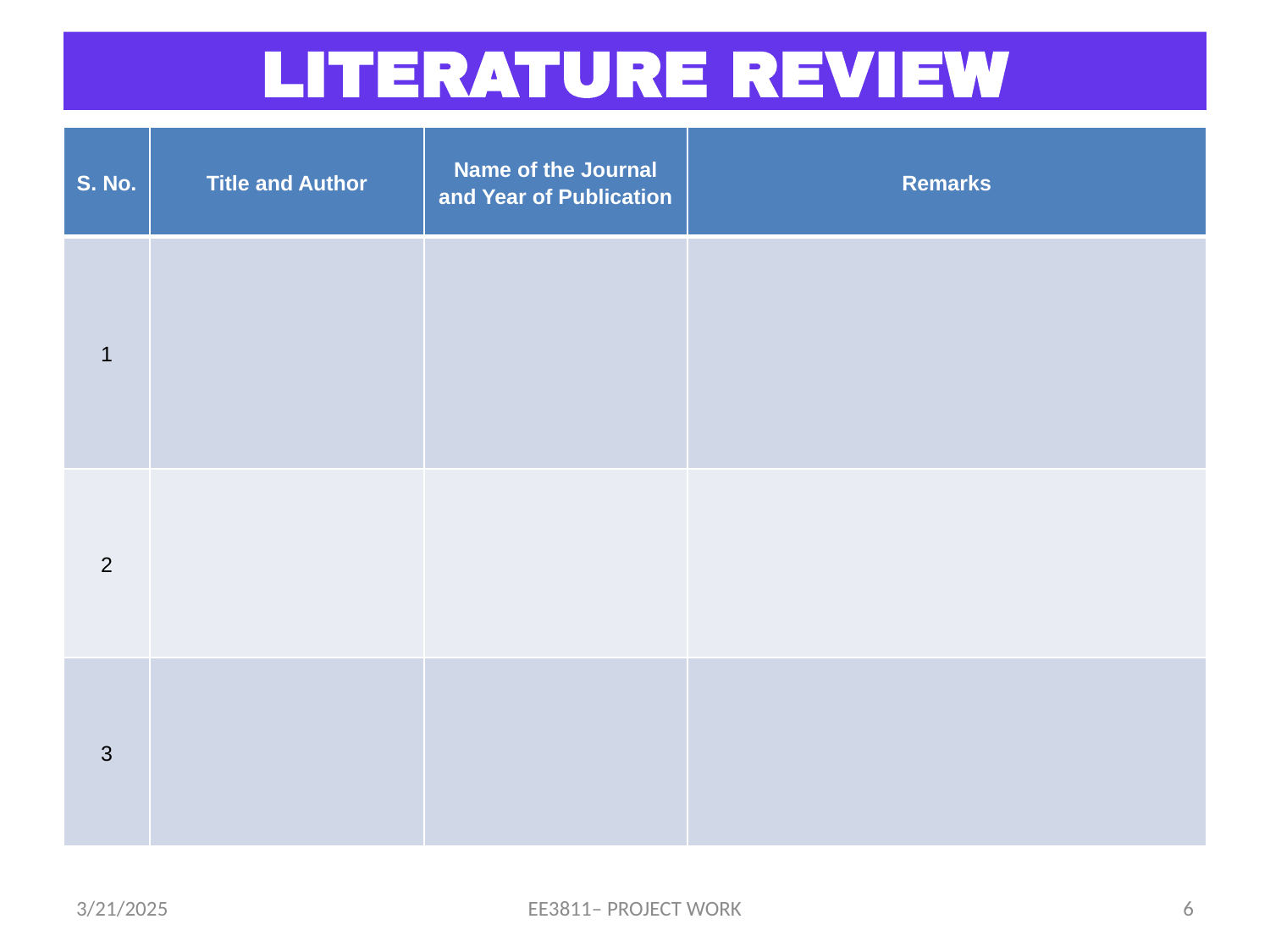

# LITERATURE REVIEW
| S. No. | Title and Author | Name of the Journal and Year of Publication | Remarks |
| --- | --- | --- | --- |
| 1 |  |  |  |
| 2 |  |  |  |
| 3 |  |  |  |
3/21/2025
EE3811– PROJECT WORK
6